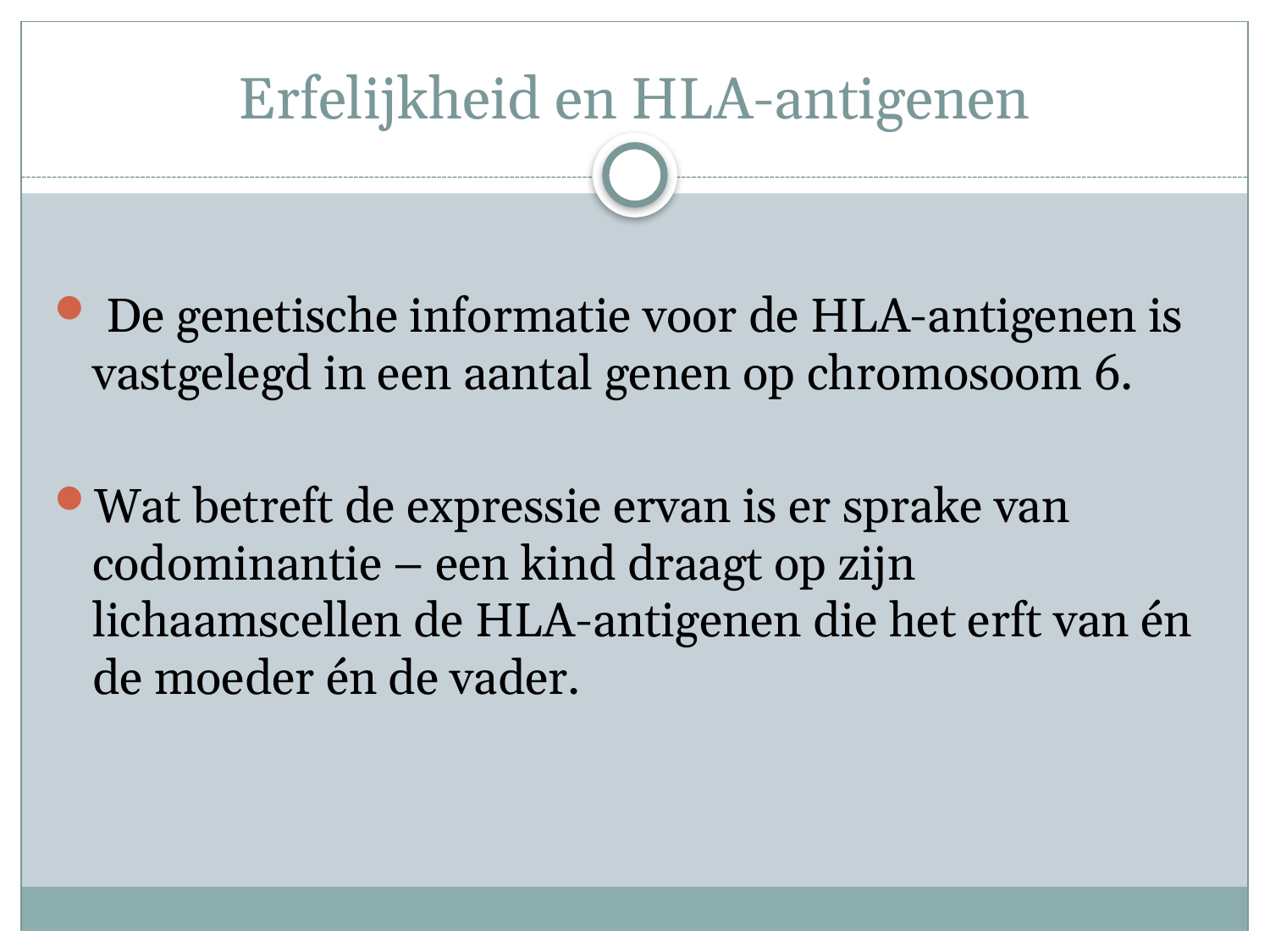

# Erfelijkheid en HLA-antigenen

 De genetische informatie voor de HLA-antigenen is vastgelegd in een aantal genen op chromosoom 6.

Wat betreft de expressie ervan is er sprake van codominantie – een kind draagt op zijn lichaamscellen de HLA-antigenen die het erft van én de moeder én de vader.